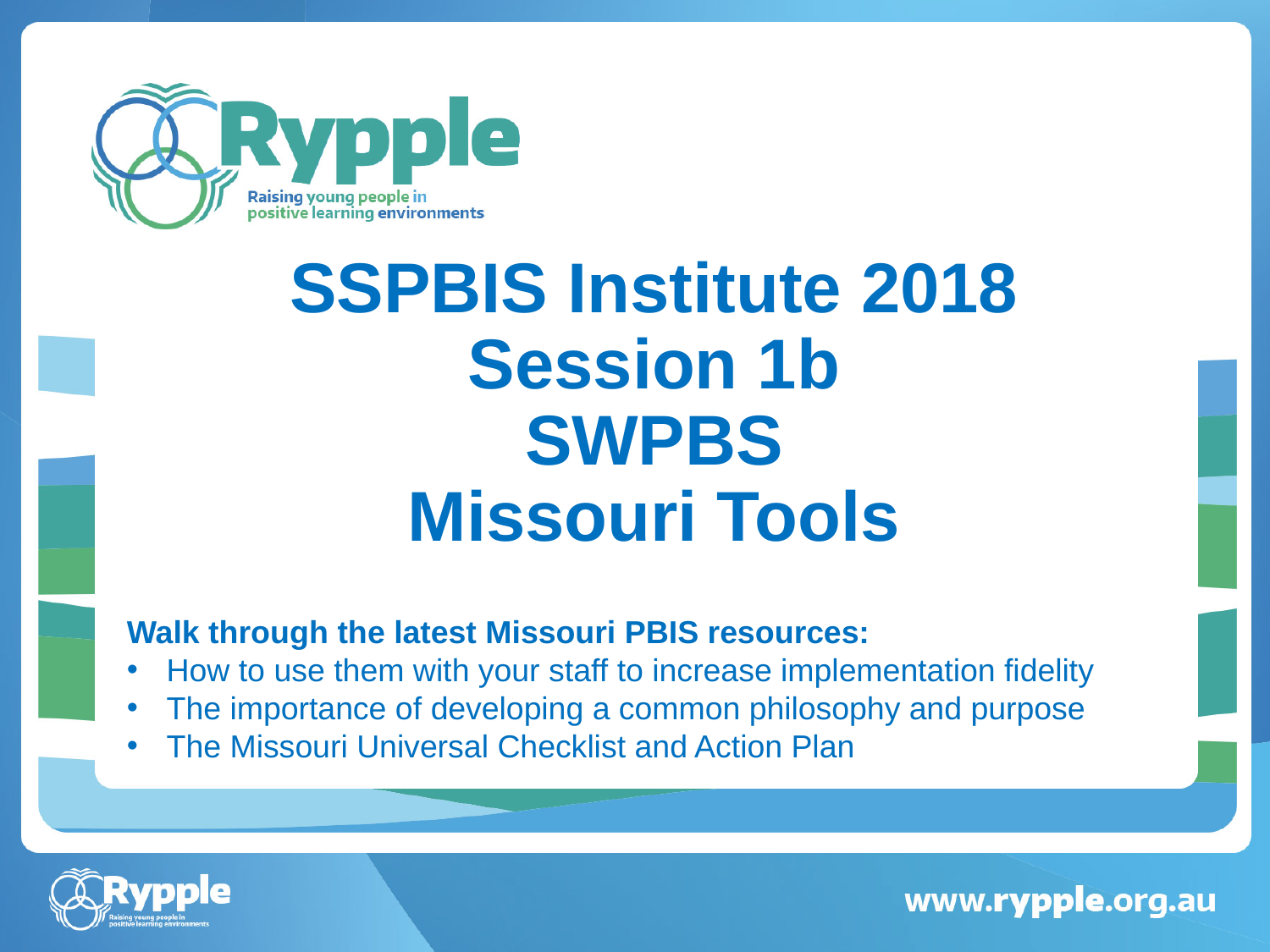

# SSPBIS Institute 2018 Session 1b SWPBS Missouri Tools
Walk through the latest Missouri PBIS resources:
How to use them with your staff to increase implementation fidelity
The importance of developing a common philosophy and purpose
The Missouri Universal Checklist and Action Plan